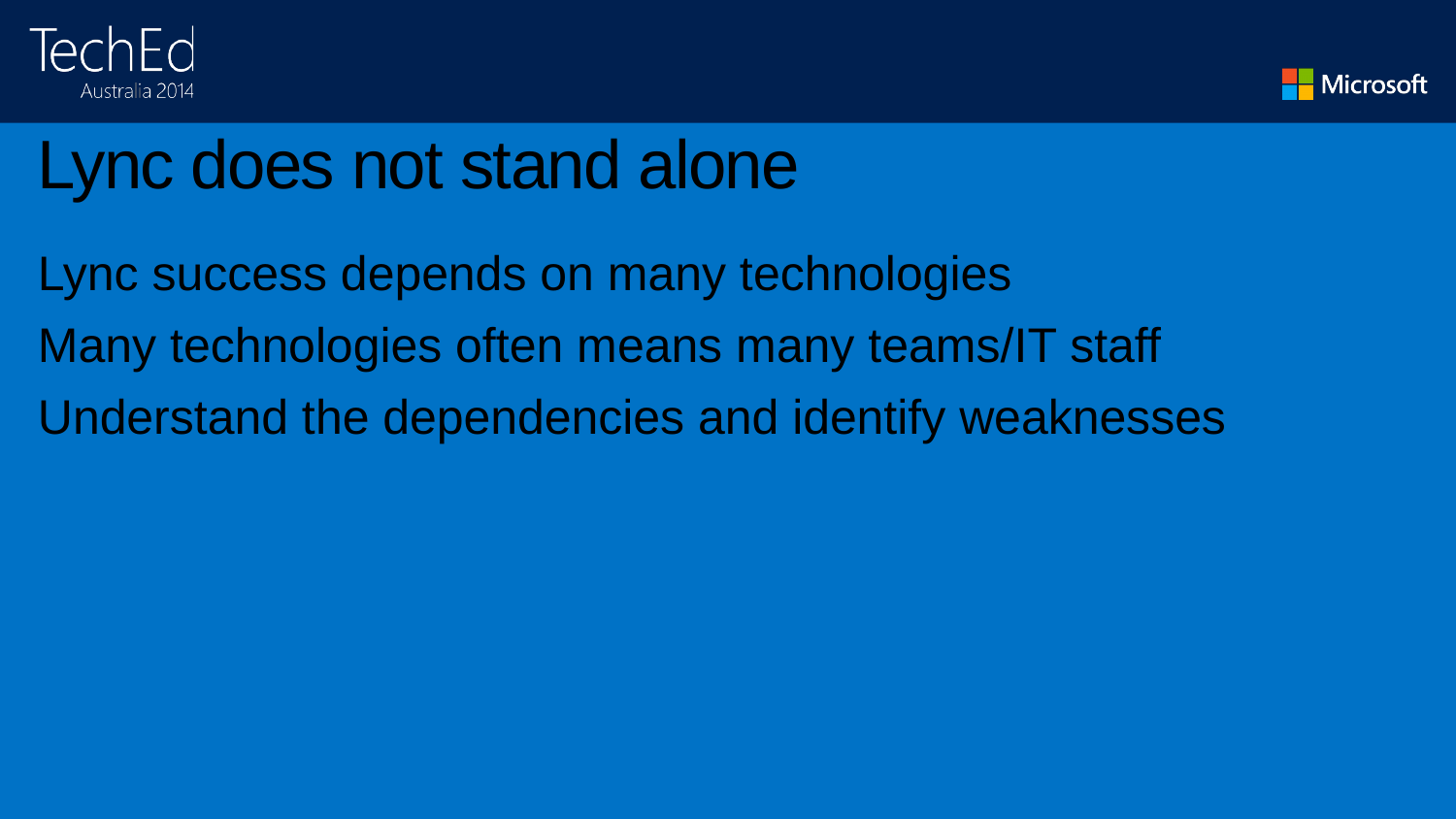

# Lync does not stand alone
Lync success depends on many technologies
Many technologies often means many teams/IT staff
Understand the dependencies and identify weaknesses